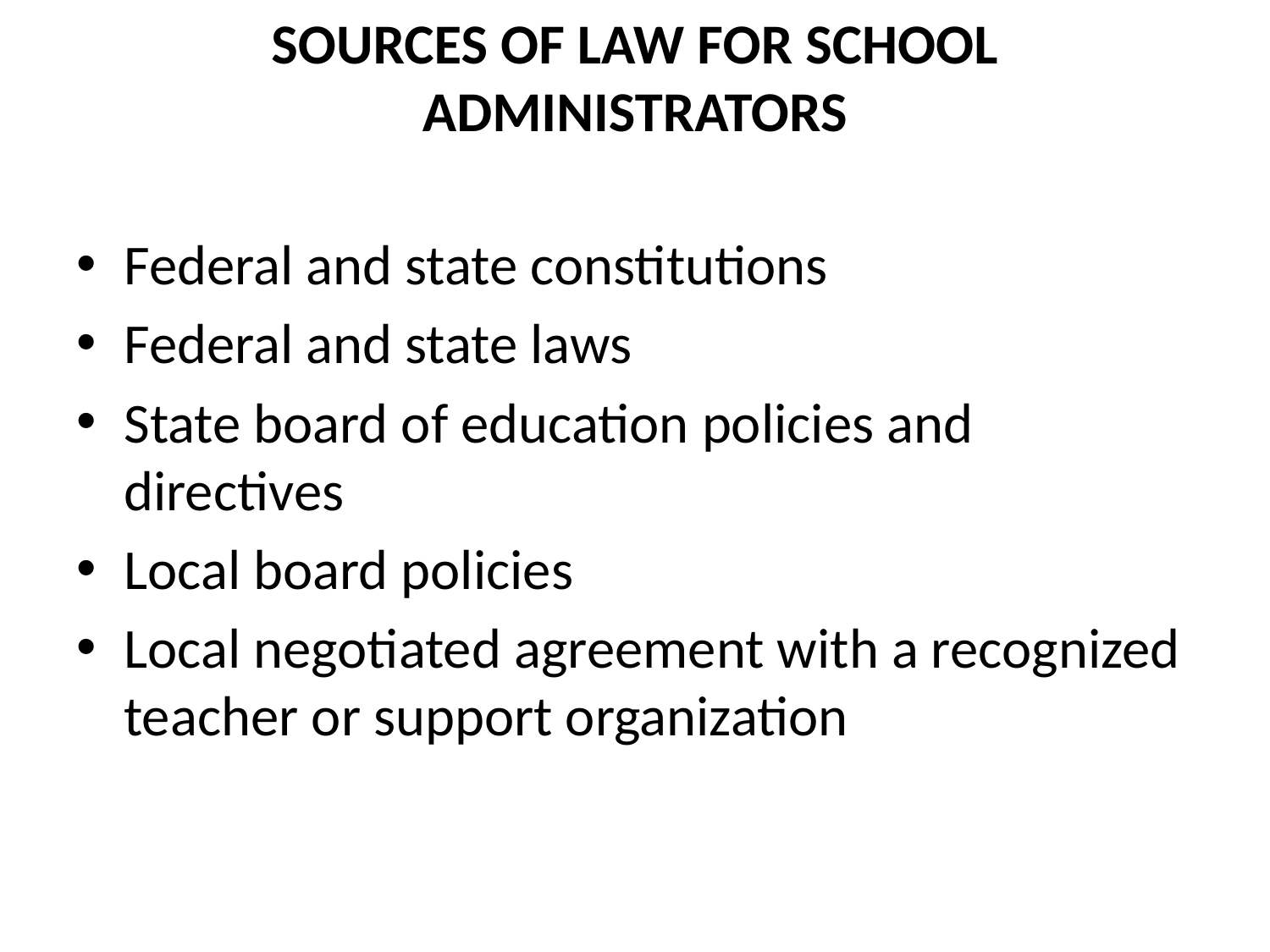

# SOURCES OF LAW FOR SCHOOL ADMINISTRATORS
Federal and state constitutions
Federal and state laws
State board of education policies and directives
Local board policies
Local negotiated agreement with a recognized teacher or support organization